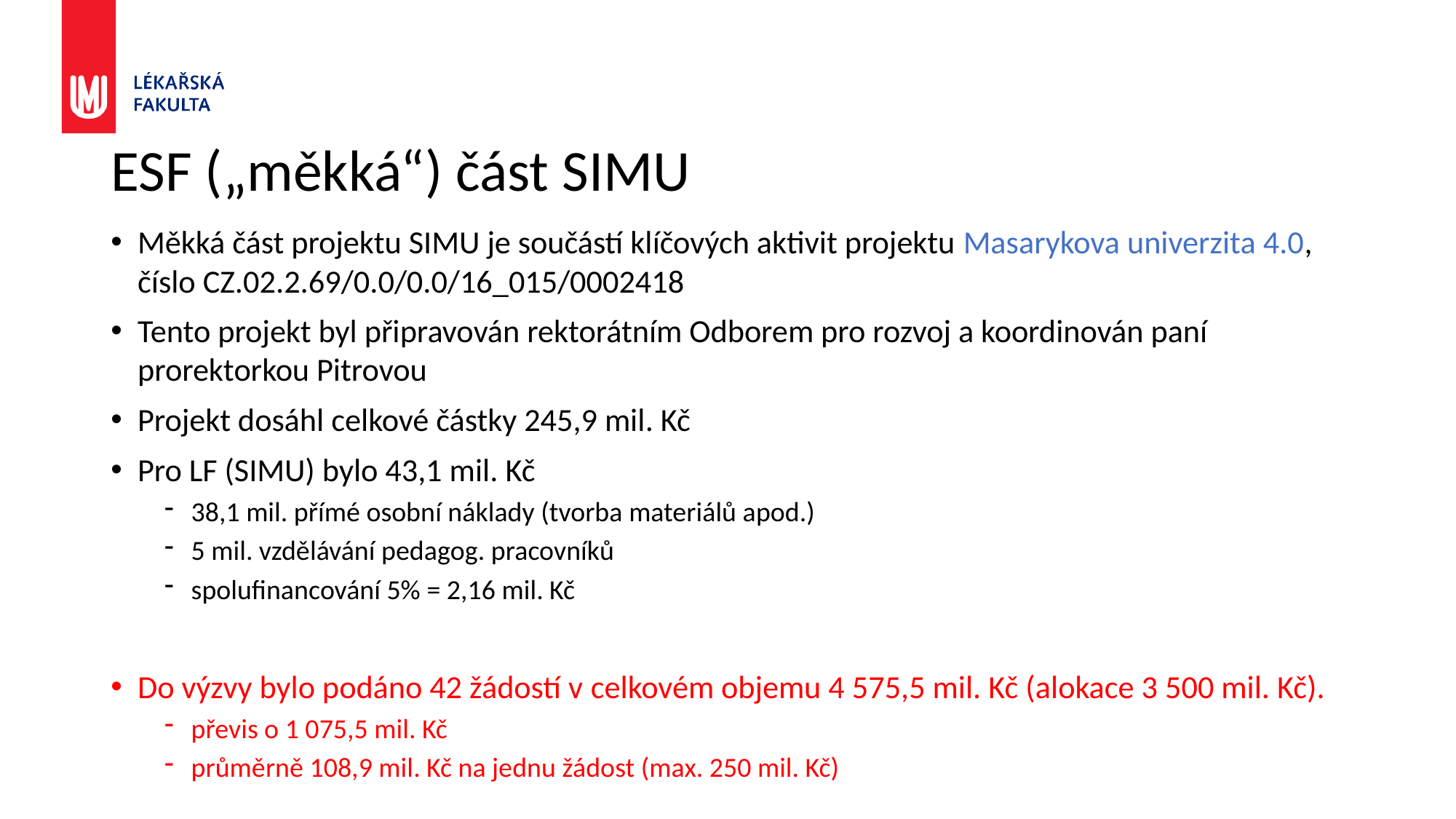

# ESF („měkká“) část SIMU
Měkká část projektu SIMU je součástí klíčových aktivit projektu Masarykova univerzita 4.0, číslo CZ.02.2.69/0.0/0.0/16_015/0002418
Tento projekt byl připravován rektorátním Odborem pro rozvoj a koordinován paní prorektorkou Pitrovou
Projekt dosáhl celkové částky 245,9 mil. Kč
Pro LF (SIMU) bylo 43,1 mil. Kč
38,1 mil. přímé osobní náklady (tvorba materiálů apod.)
5 mil. vzdělávání pedagog. pracovníků
spolufinancování 5% = 2,16 mil. Kč

Do výzvy bylo podáno 42 žádostí v celkovém objemu 4 575,5 mil. Kč (alokace 3 500 mil. Kč).
převis o 1 075,5 mil. Kč
průměrně 108,9 mil. Kč na jednu žádost (max. 250 mil. Kč)